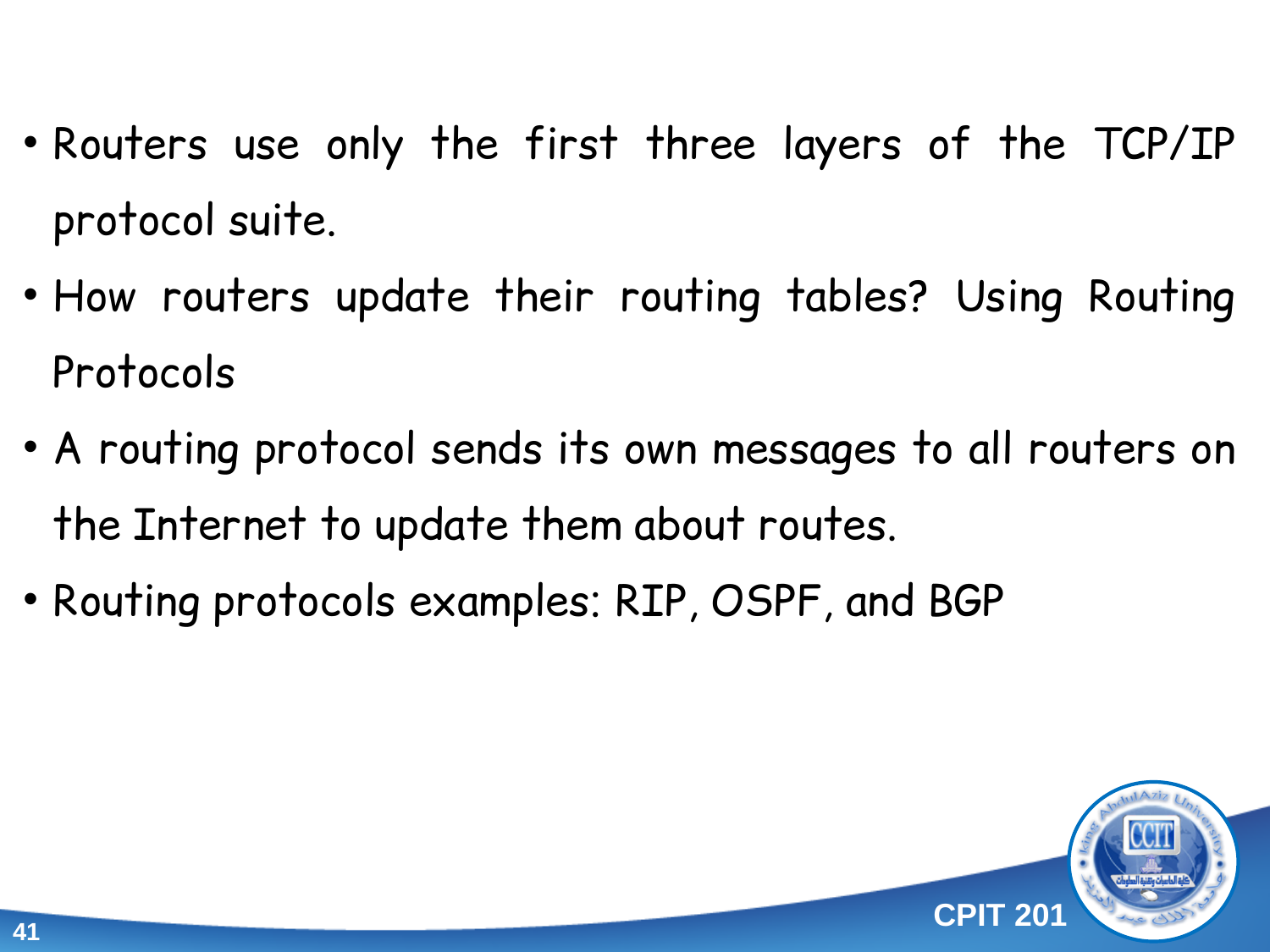

Routers use only the first three layers of the TCP/IP protocol suite.
How routers update their routing tables? Using Routing Protocols
A routing protocol sends its own messages to all routers on the Internet to update them about routes.
Routing protocols examples: RIP, OSPF, and BGP

41